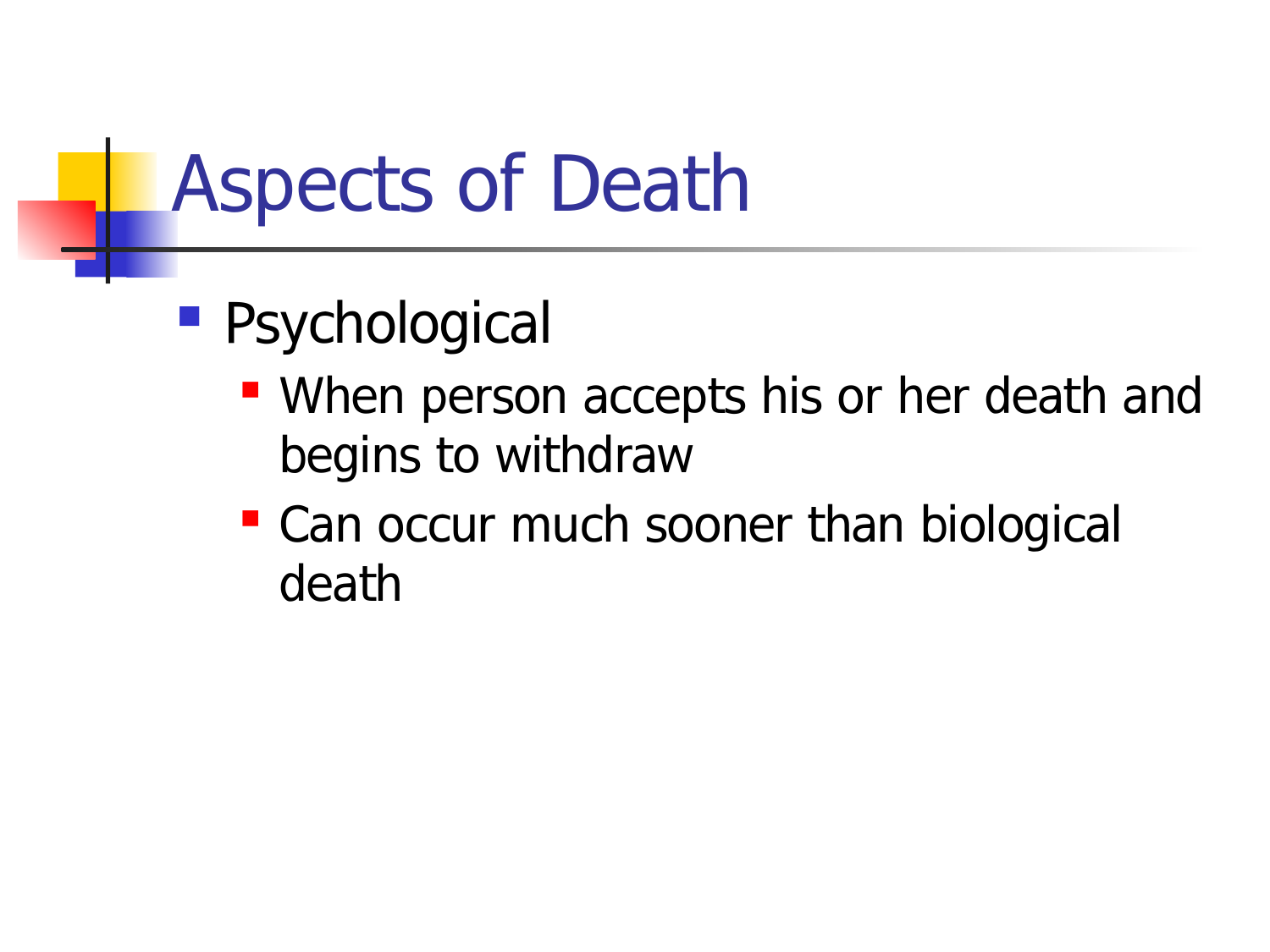

# Aspects of Death
Psychological
When person accepts his or her death and begins to withdraw
Can occur much sooner than biological death